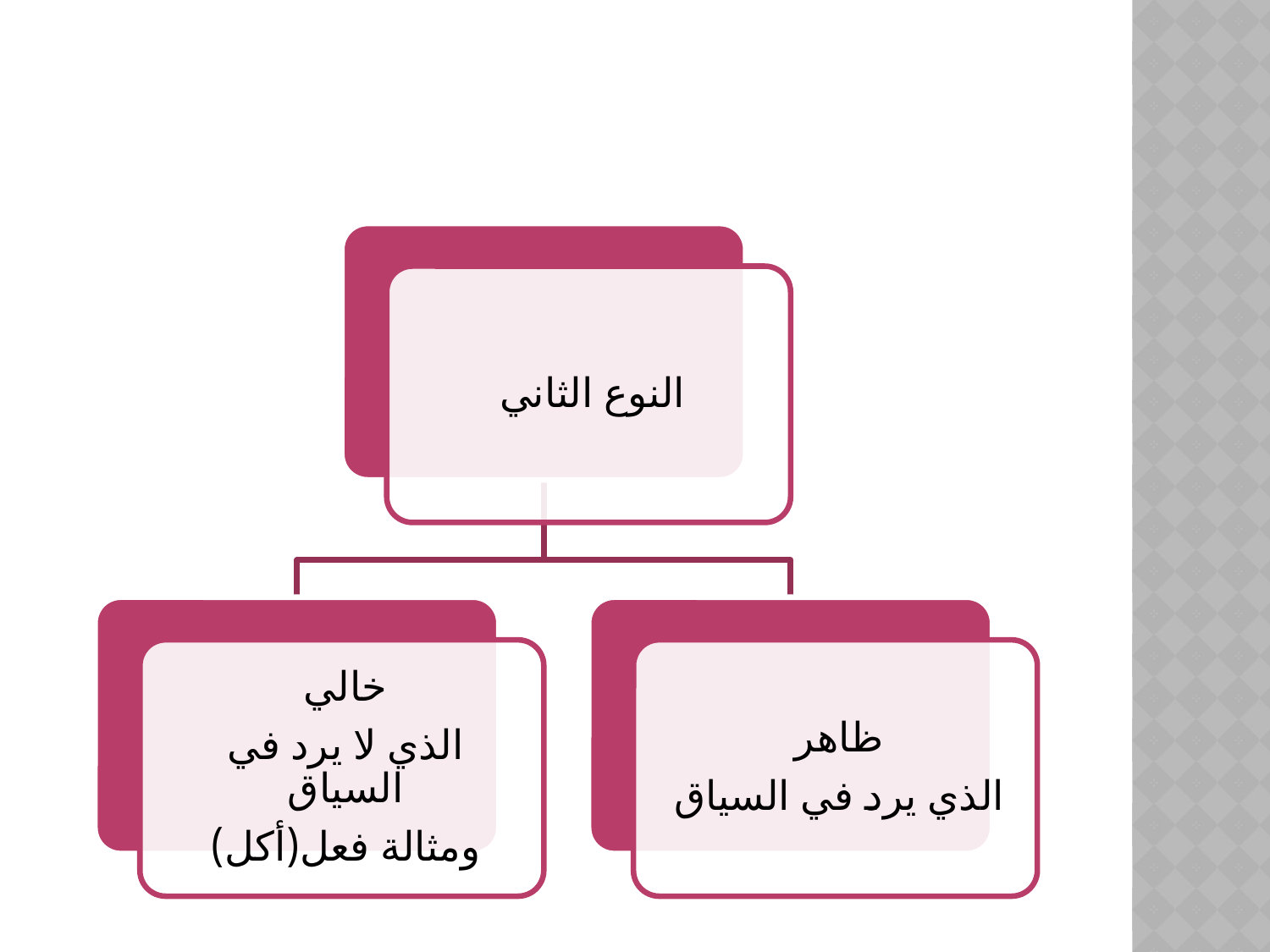

#
النوع الثاني
خالي
الذي لا يرد في السياق
ومثالة فعل(أكل)
ظاهر
الذي يرد في السياق